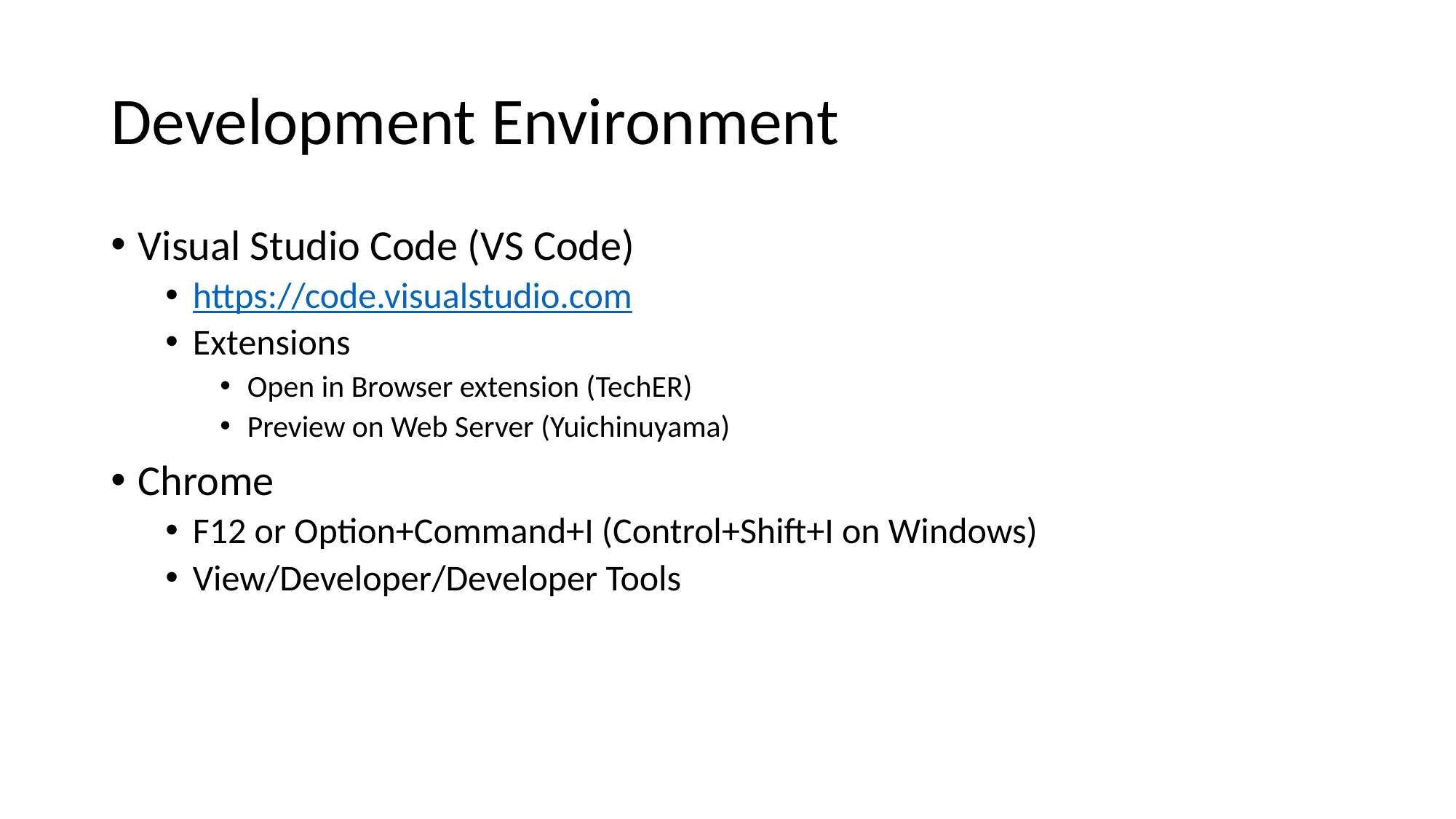

# Development Environment
Visual Studio Code (VS Code)
https://code.visualstudio.com
Extensions
Open in Browser extension (TechER)
Preview on Web Server (Yuichinuyama)
Chrome
F12 or Option+Command+I (Control+Shift+I on Windows)
View/Developer/Developer Tools